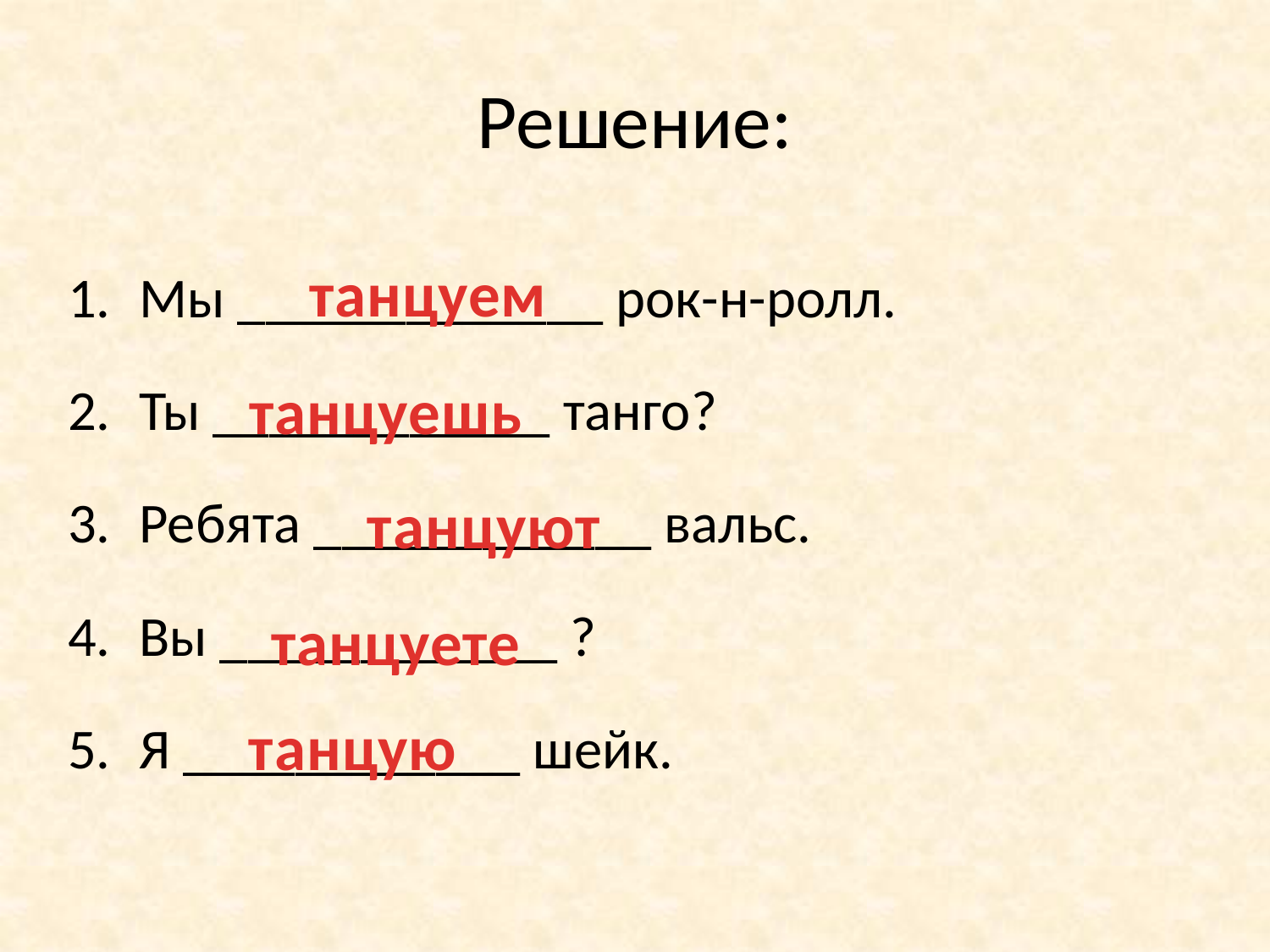

# Решение:
танцуем
Мы _____________ рок-н-ролл.
Ты ____________ танго?
Ребята ____________ вальс.
Вы ____________ ?
Я ____________ шейк.

танцуешь
танцуют
танцуете
танцую